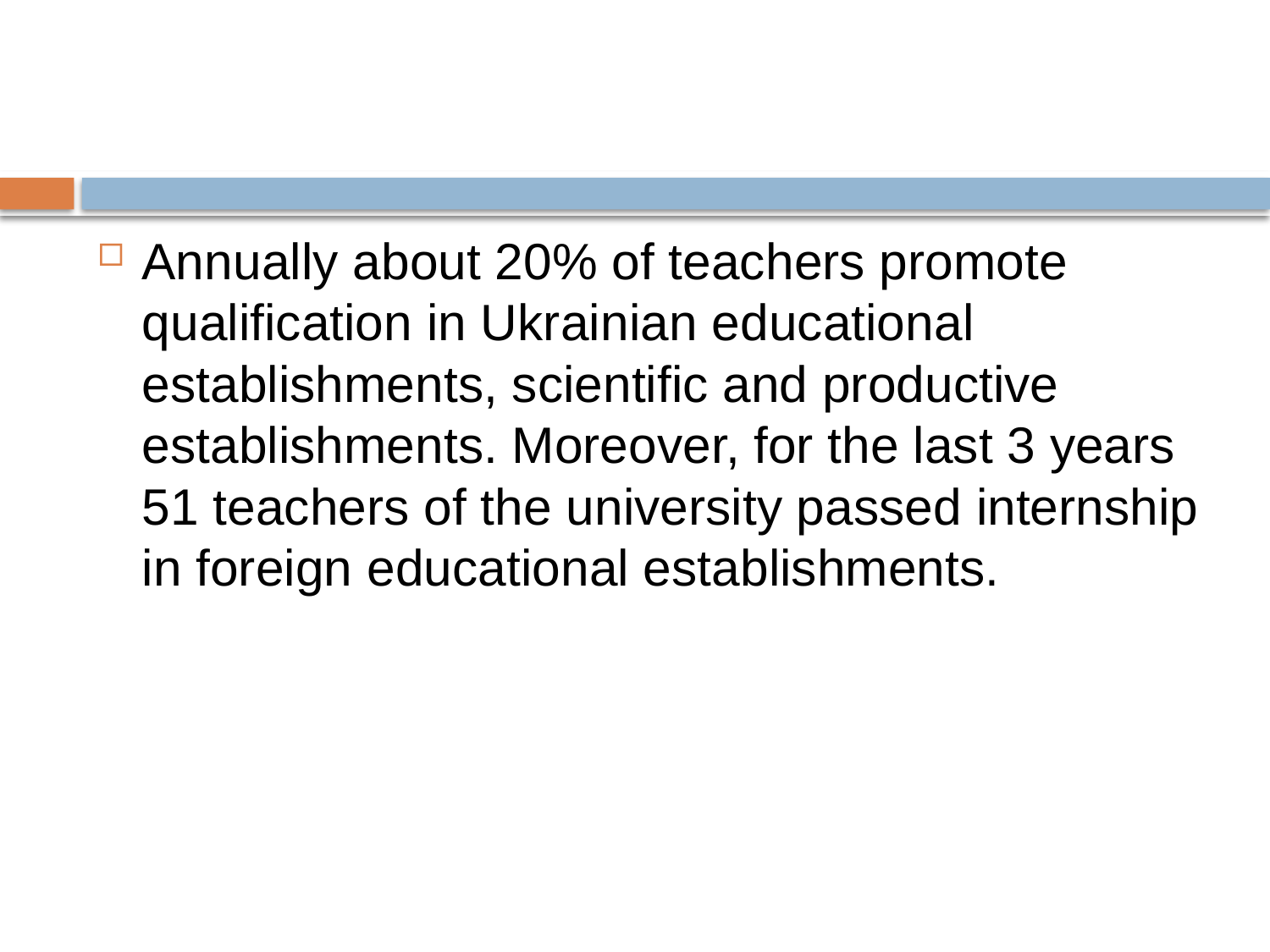

#
Annually about 20% of teachers promote qualification in Ukrainian educational establishments, scientific and productive establishments. Moreover, for the last 3 years 51 teachers of the university passed internship in foreign educational establishments.